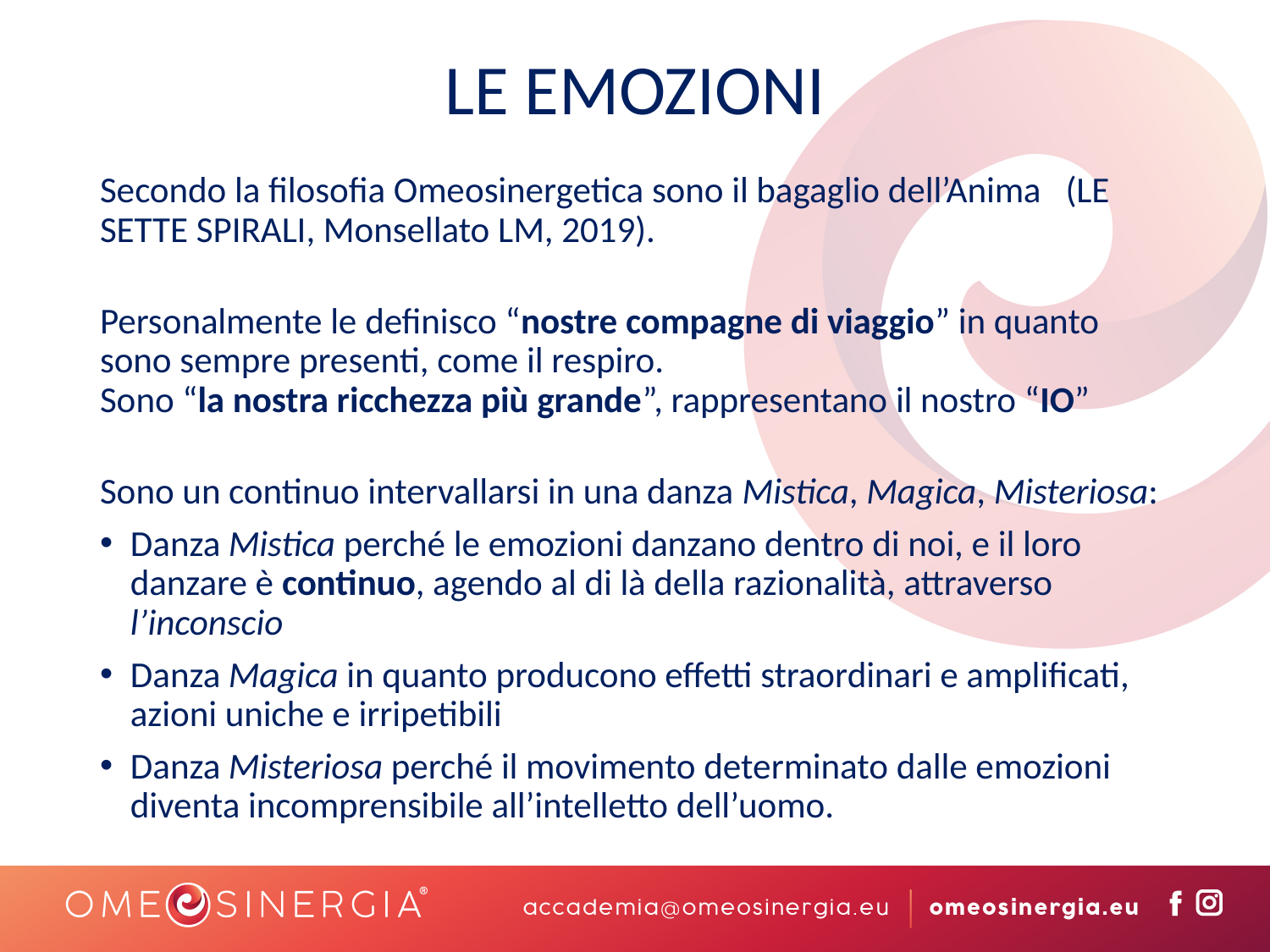

# LE EMOZIONI
Secondo la filosofia Omeosinergetica sono il bagaglio dell’Anima   (LE SETTE SPIRALI, Monsellato LM, 2019).
Personalmente le definisco “nostre compagne di viaggio” in quanto sono sempre presenti, come il respiro.
Sono “la nostra ricchezza più grande”, rappresentano il nostro “IO”
Sono un continuo intervallarsi in una danza Mistica, Magica, Misteriosa:
Danza Mistica perché le emozioni danzano dentro di noi, e il loro danzare è continuo, agendo al di là della razionalità, attraverso l’inconscio
Danza Magica in quanto producono effetti straordinari e amplificati, azioni uniche e irripetibili
Danza Misteriosa perché il movimento determinato dalle emozioni diventa incomprensibile all’intelletto dell’uomo.